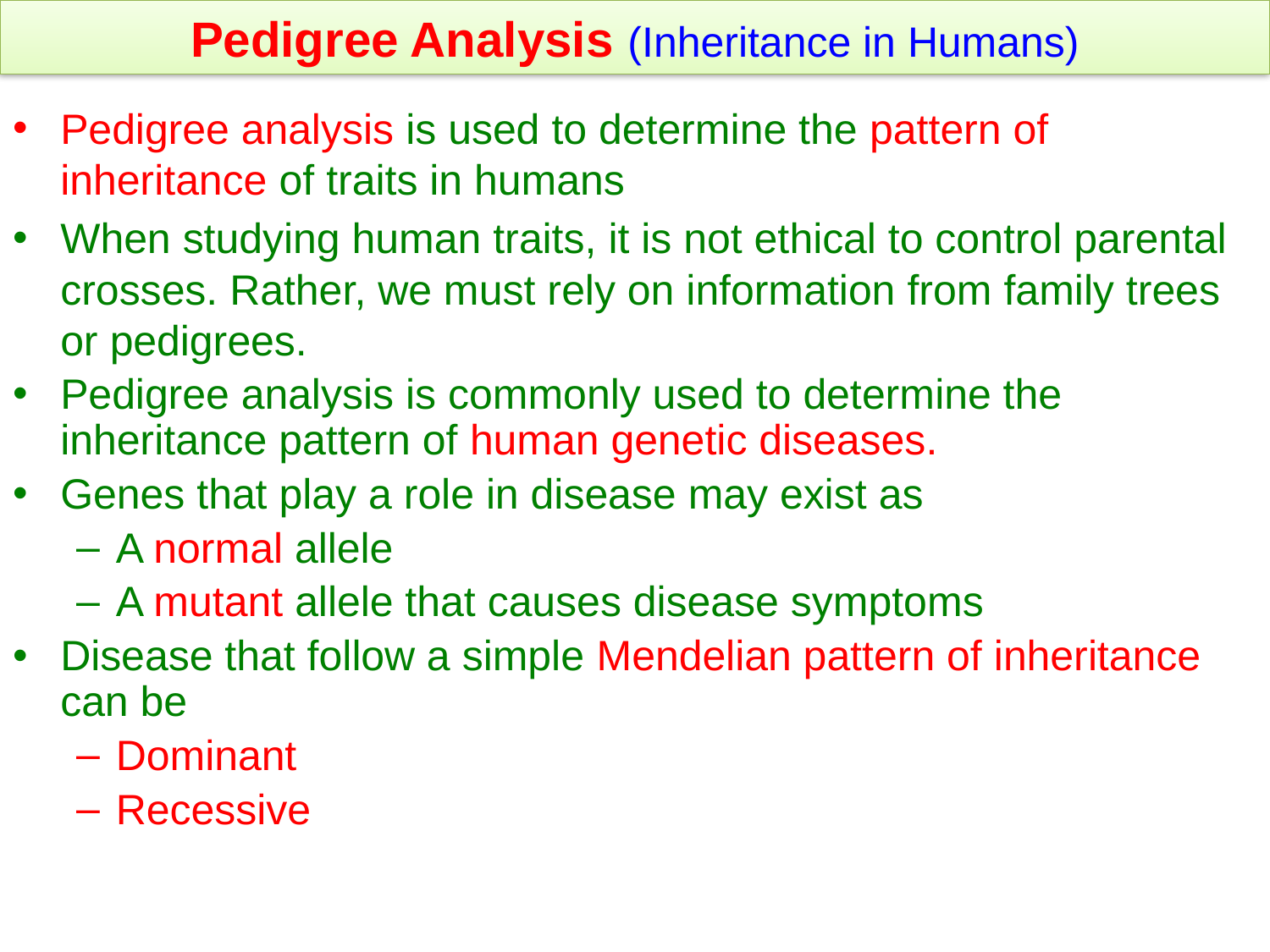

# Pedigree Analysis (Inheritance in Humans)
Pedigree analysis is used to determine the pattern of inheritance of traits in humans
When studying human traits, it is not ethical to control parental crosses. Rather, we must rely on information from family trees or pedigrees.
Pedigree analysis is commonly used to determine the inheritance pattern of human genetic diseases.
Genes that play a role in disease may exist as
A normal allele
A mutant allele that causes disease symptoms
Disease that follow a simple Mendelian pattern of inheritance can be
Dominant
Recessive